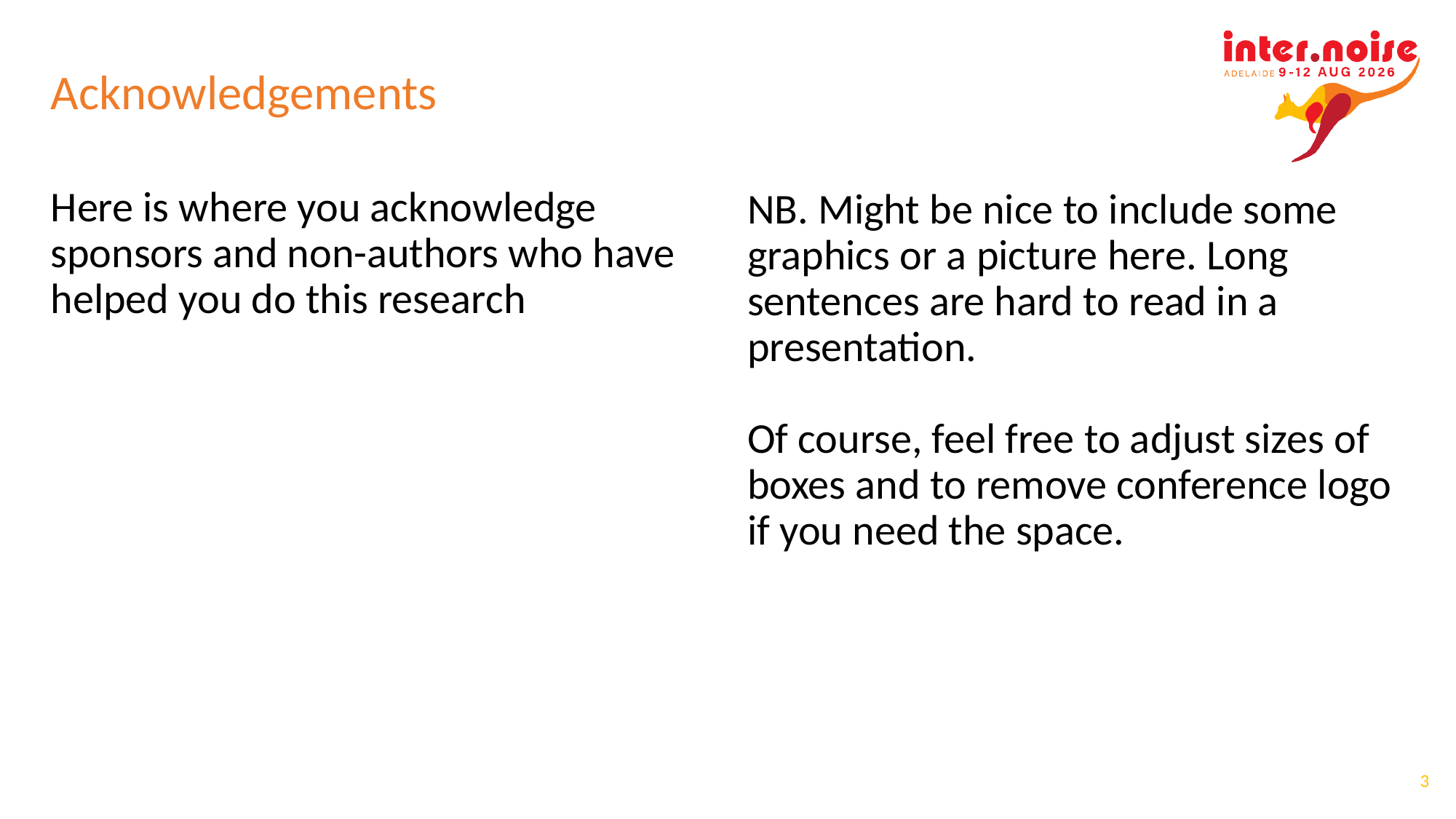

# Acknowledgements
Here is where you acknowledge sponsors and non-authors who have helped you do this research
NB. Might be nice to include some graphics or a picture here. Long sentences are hard to read in a presentation.
Of course, feel free to adjust sizes of boxes and to remove conference logo if you need the space.